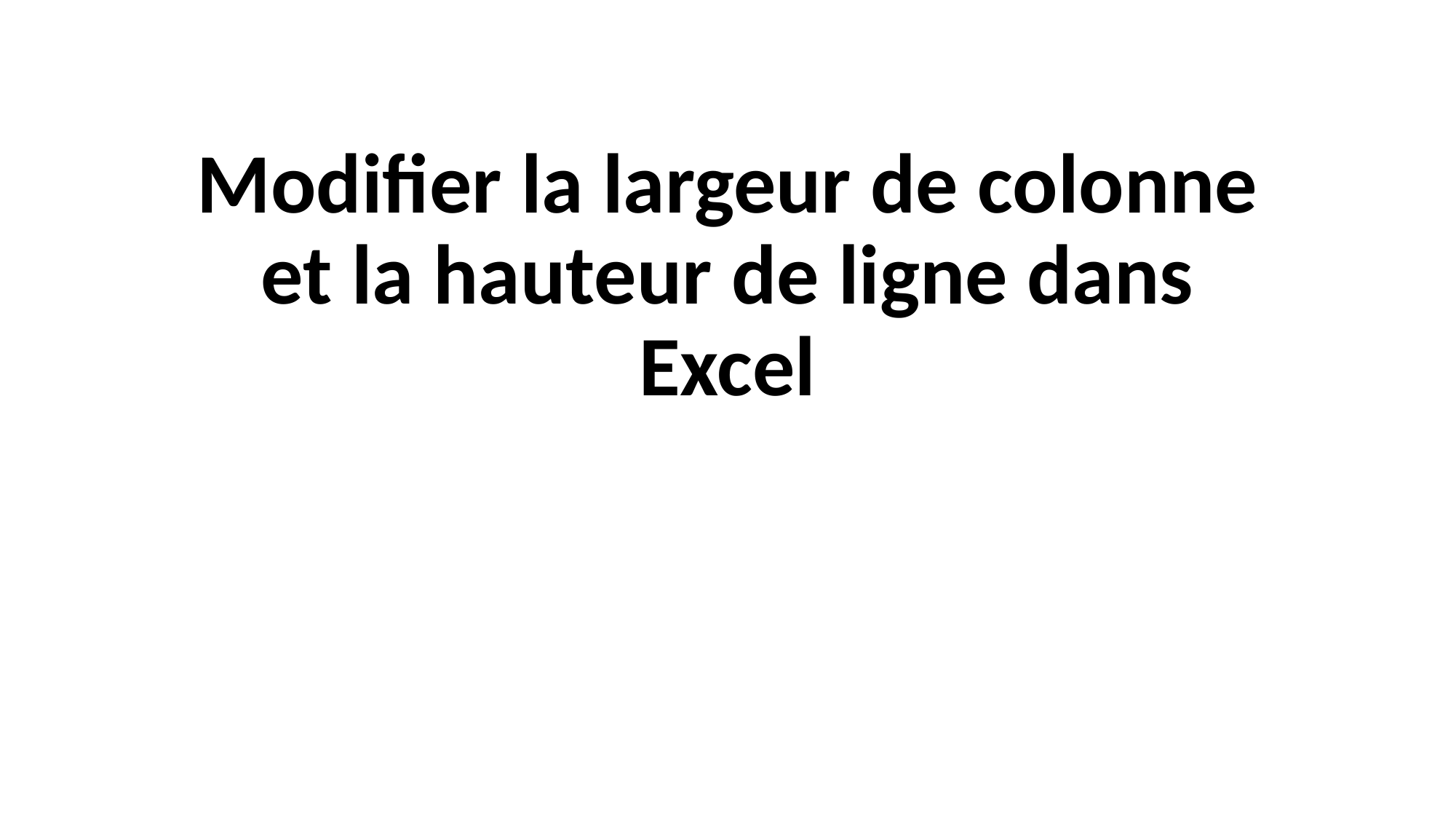

# Modifier la largeur de colonne et la hauteur de ligne dans Excel